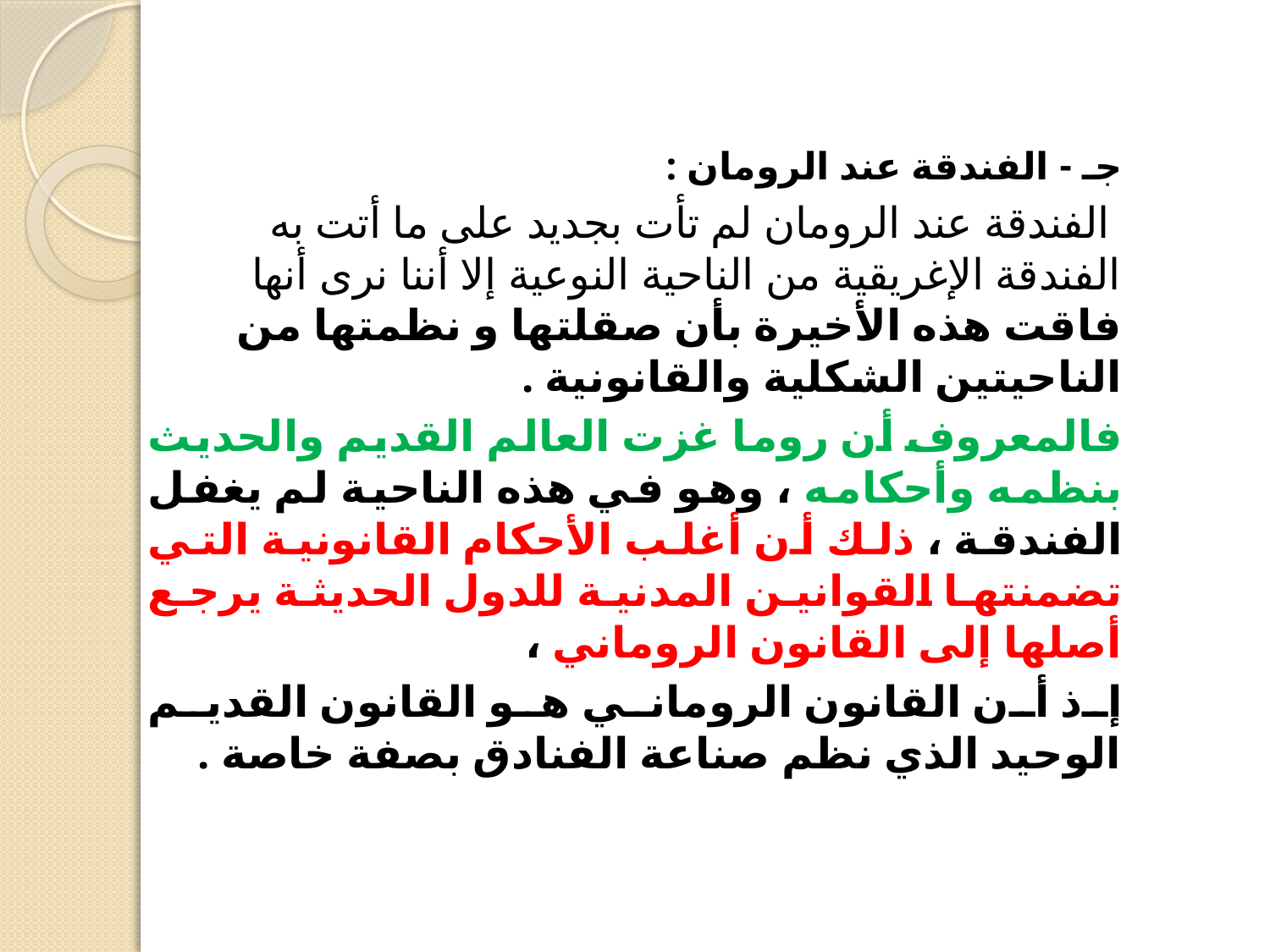

جـ - الفندقة عند الرومان :
 الفندقة عند الرومان لم تأت بجديد على ما أتت به الفندقة الإغريقية من الناحية النوعية إلا أننا نرى أنها فاقت هذه الأخيرة بأن صقلتها و نظمتها من الناحيتين الشكلية والقانونية .
فالمعروف أن روما غزت العالم القديم والحديث بنظمه وأحكامه ، وهو في هذه الناحية لم يغفل الفندقة ، ذلك أن أغلب الأحكام القانونية التي تضمنتها القوانين المدنية للدول الحديثة يرجع أصلها إلى القانون الروماني ،
إذ أن القانون الروماني هو القانون القديم الوحيد الذي نظم صناعة الفنادق بصفة خاصة .